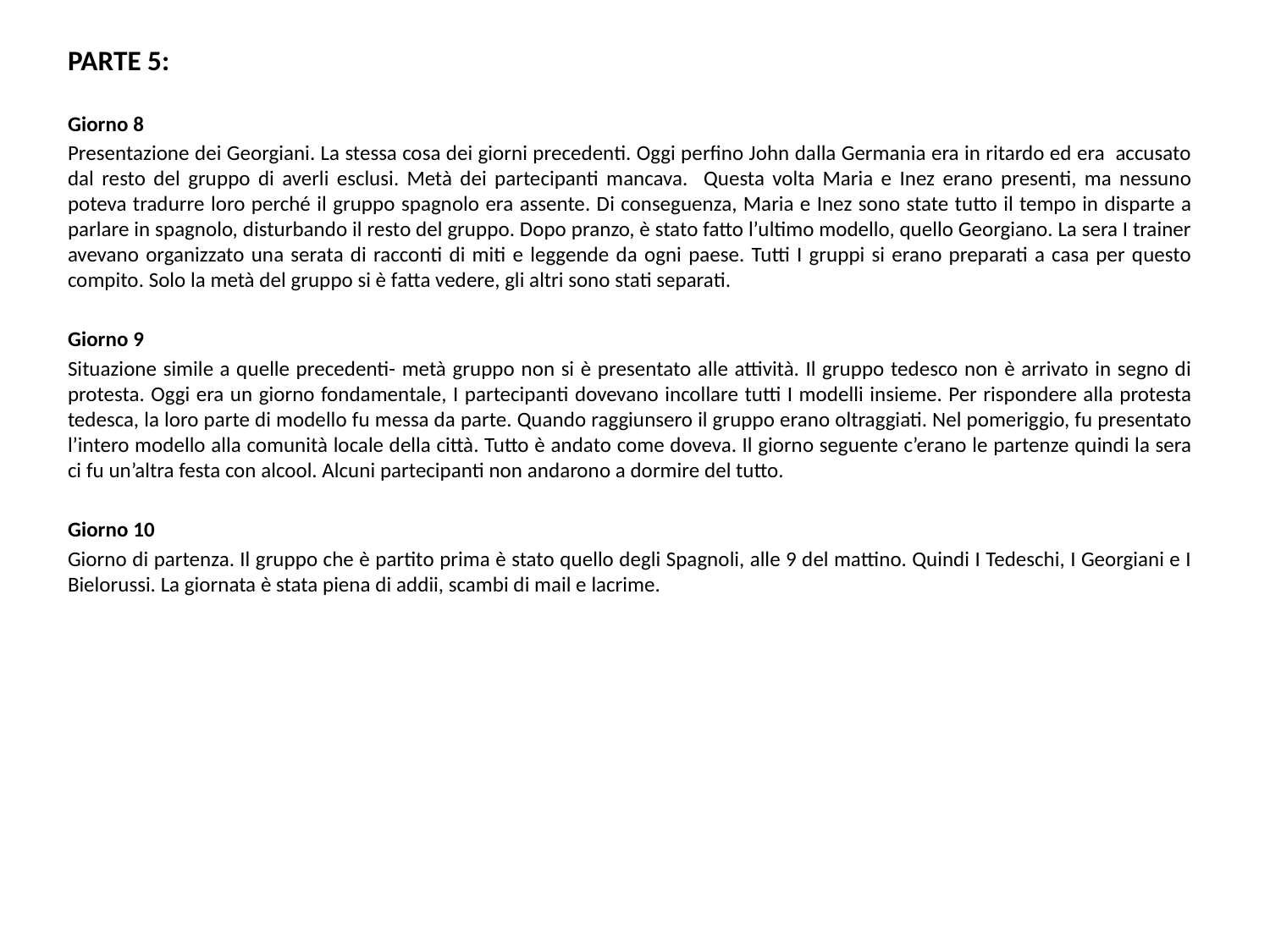

PARTE 5:

Giorno 8
Presentazione dei Georgiani. La stessa cosa dei giorni precedenti. Oggi perfino John dalla Germania era in ritardo ed era  accusato dal resto del gruppo di averli esclusi. Metà dei partecipanti mancava.  Questa volta Maria e Inez erano presenti, ma nessuno poteva tradurre loro perché il gruppo spagnolo era assente. Di conseguenza, Maria e Inez sono state tutto il tempo in disparte a parlare in spagnolo, disturbando il resto del gruppo. Dopo pranzo, è stato fatto l’ultimo modello, quello Georgiano. La sera I trainer avevano organizzato una serata di racconti di miti e leggende da ogni paese. Tutti I gruppi si erano preparati a casa per questo compito. Solo la metà del gruppo si è fatta vedere, gli altri sono stati separati.

Giorno 9
Situazione simile a quelle precedenti- metà gruppo non si è presentato alle attività. Il gruppo tedesco non è arrivato in segno di protesta. Oggi era un giorno fondamentale, I partecipanti dovevano incollare tutti I modelli insieme. Per rispondere alla protesta tedesca, la loro parte di modello fu messa da parte. Quando raggiunsero il gruppo erano oltraggiati. Nel pomeriggio, fu presentato l’intero modello alla comunità locale della città. Tutto è andato come doveva. Il giorno seguente c’erano le partenze quindi la sera ci fu un’altra festa con alcool. Alcuni partecipanti non andarono a dormire del tutto.

Giorno 10
Giorno di partenza. Il gruppo che è partito prima è stato quello degli Spagnoli, alle 9 del mattino. Quindi I Tedeschi, I Georgiani e I Bielorussi. La giornata è stata piena di addii, scambi di mail e lacrime.